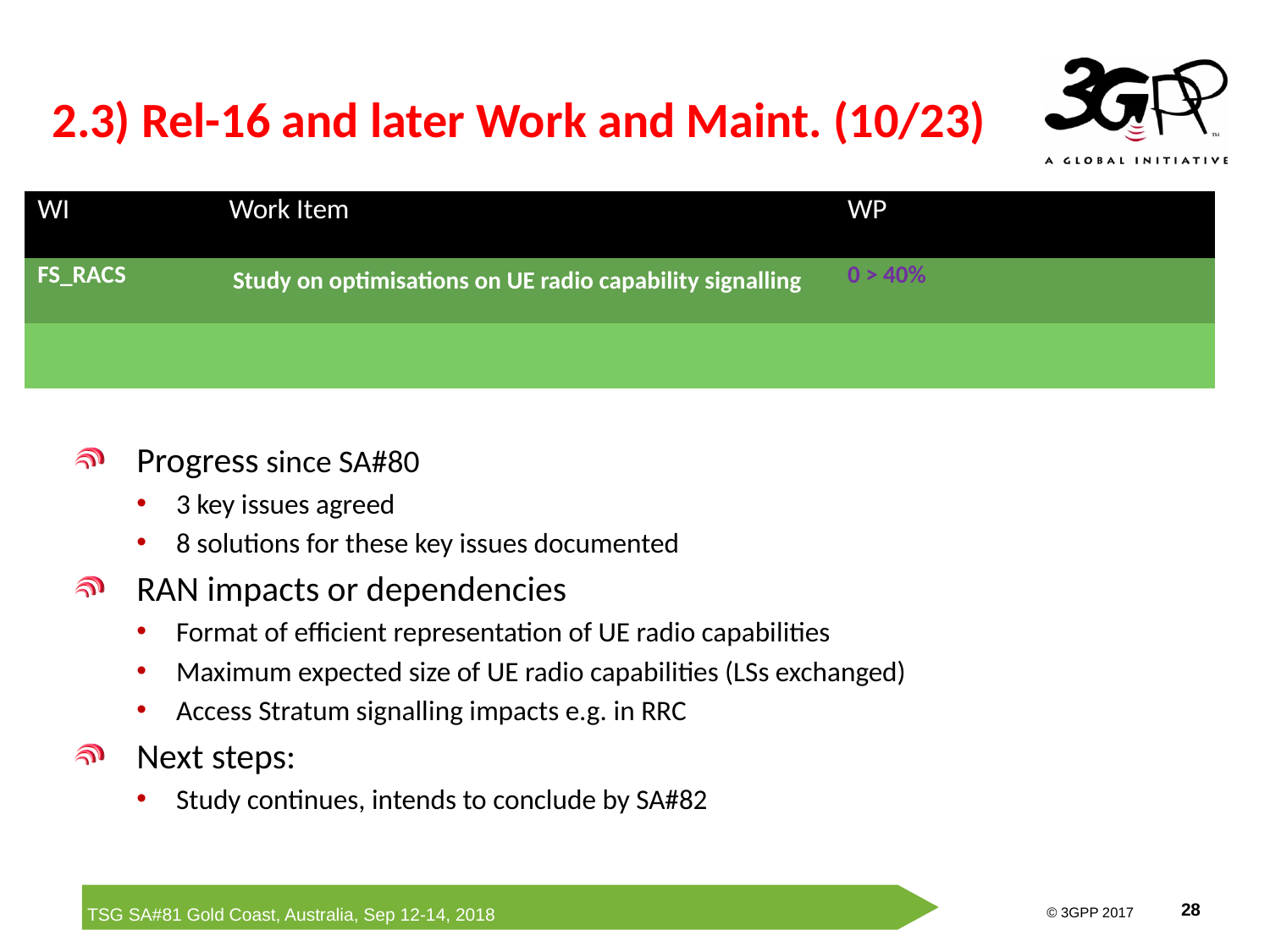

# 2.3) Rel-16 and later Work and Maint. (10/23)
| WI | Work Item | WP |  |  |
| --- | --- | --- | --- | --- |
| FS\_RACS | Study on optimisations on UE radio capability signalling | 0 > 40% |  |  |
|  |  |  |  |  |
Progress since SA#80
3 key issues agreed
8 solutions for these key issues documented
RAN impacts or dependencies
Format of efficient representation of UE radio capabilities
Maximum expected size of UE radio capabilities (LSs exchanged)
Access Stratum signalling impacts e.g. in RRC
Next steps:
Study continues, intends to conclude by SA#82